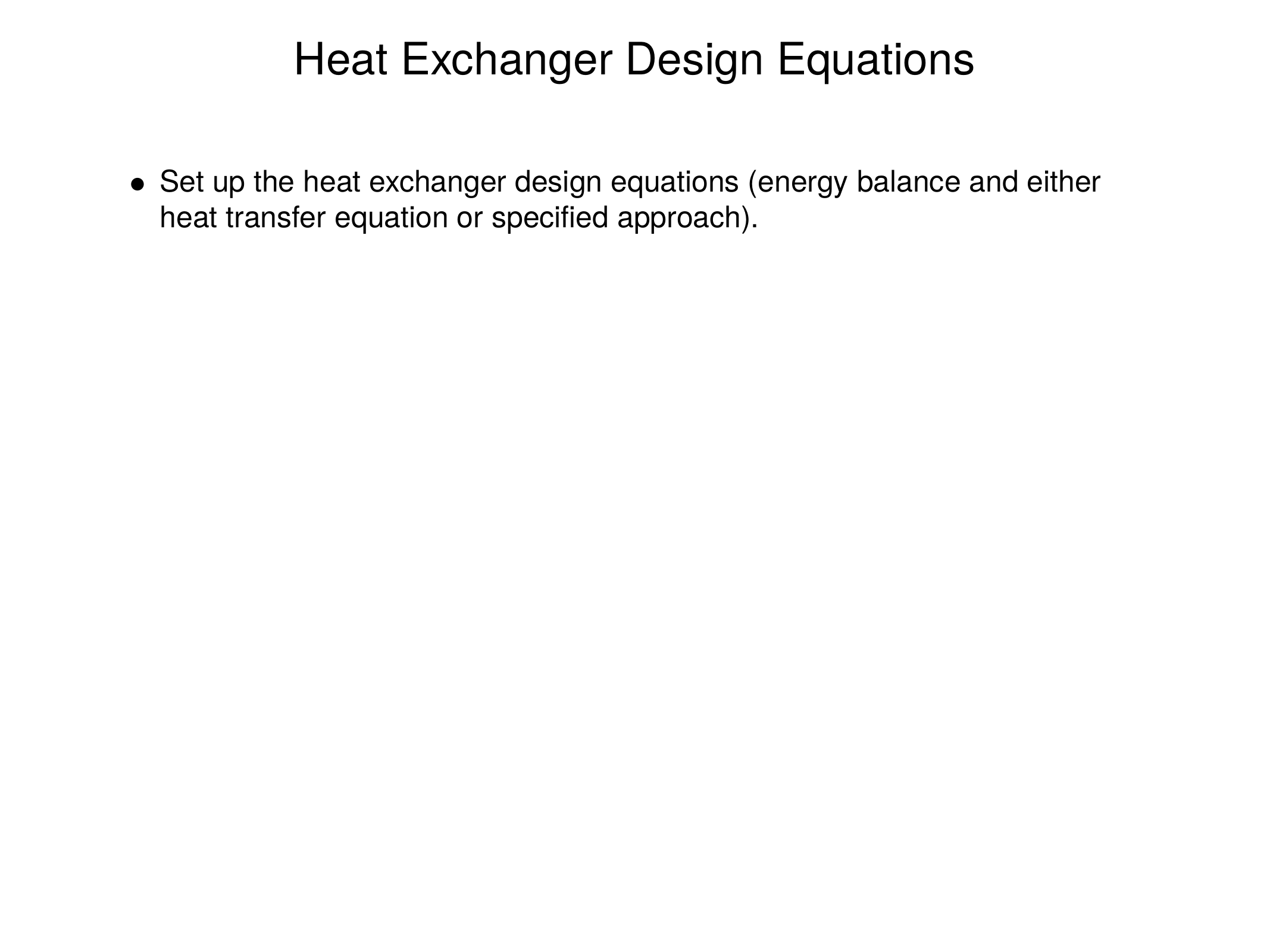

# Heat Exchanger Design Equations
Set up the heat exchanger design equations (energy balance and either heat transfer equation or specified approach).